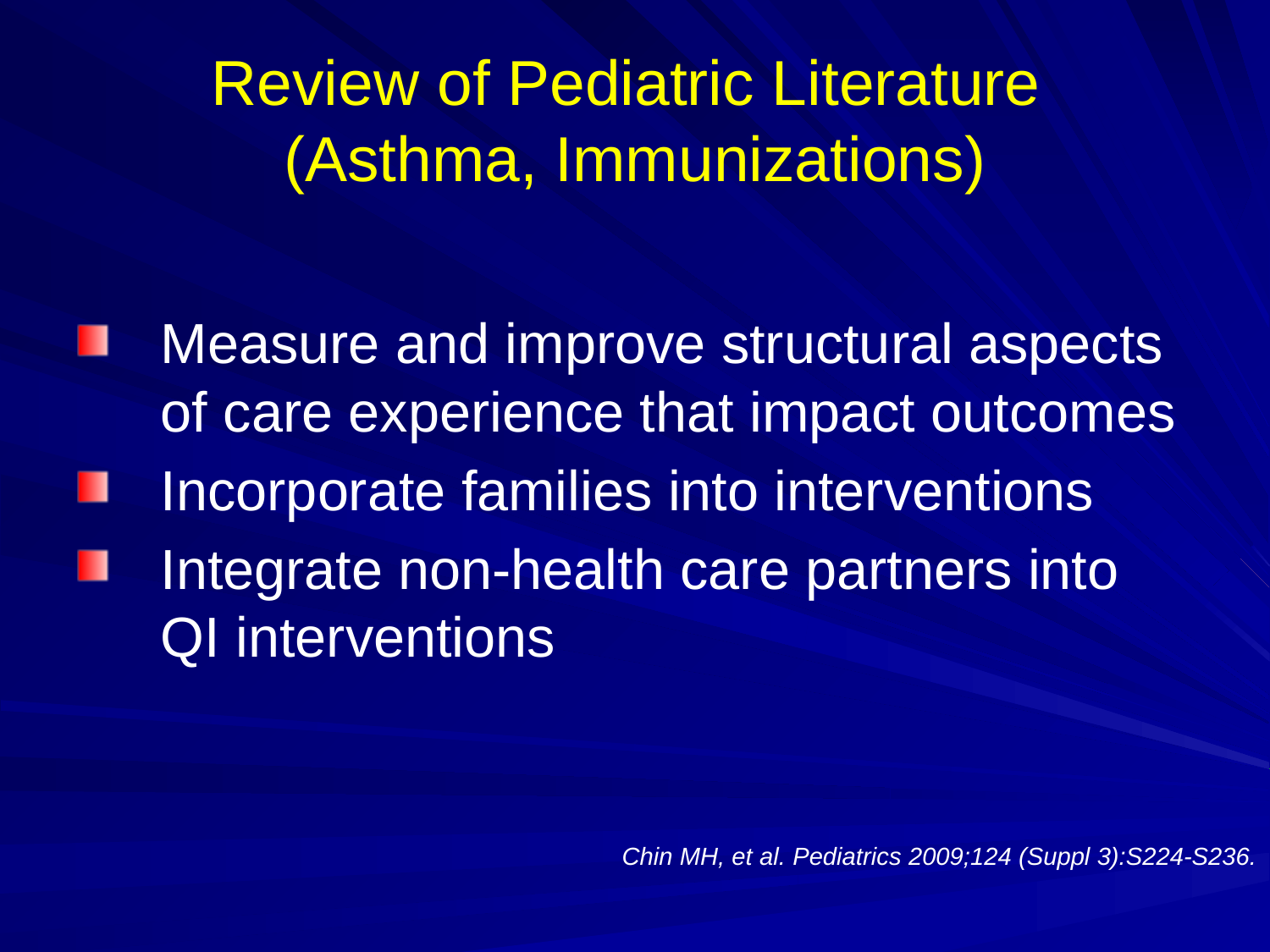

# Review of Pediatric Literature (Asthma, Immunizations)

Measure and improve structural aspects of care experience that impact outcomes
Incorporate families into interventions
Integrate non-health care partners into QI interventions
	Chin MH, et al. Pediatrics 2009;124 (Suppl 3):S224-S236.